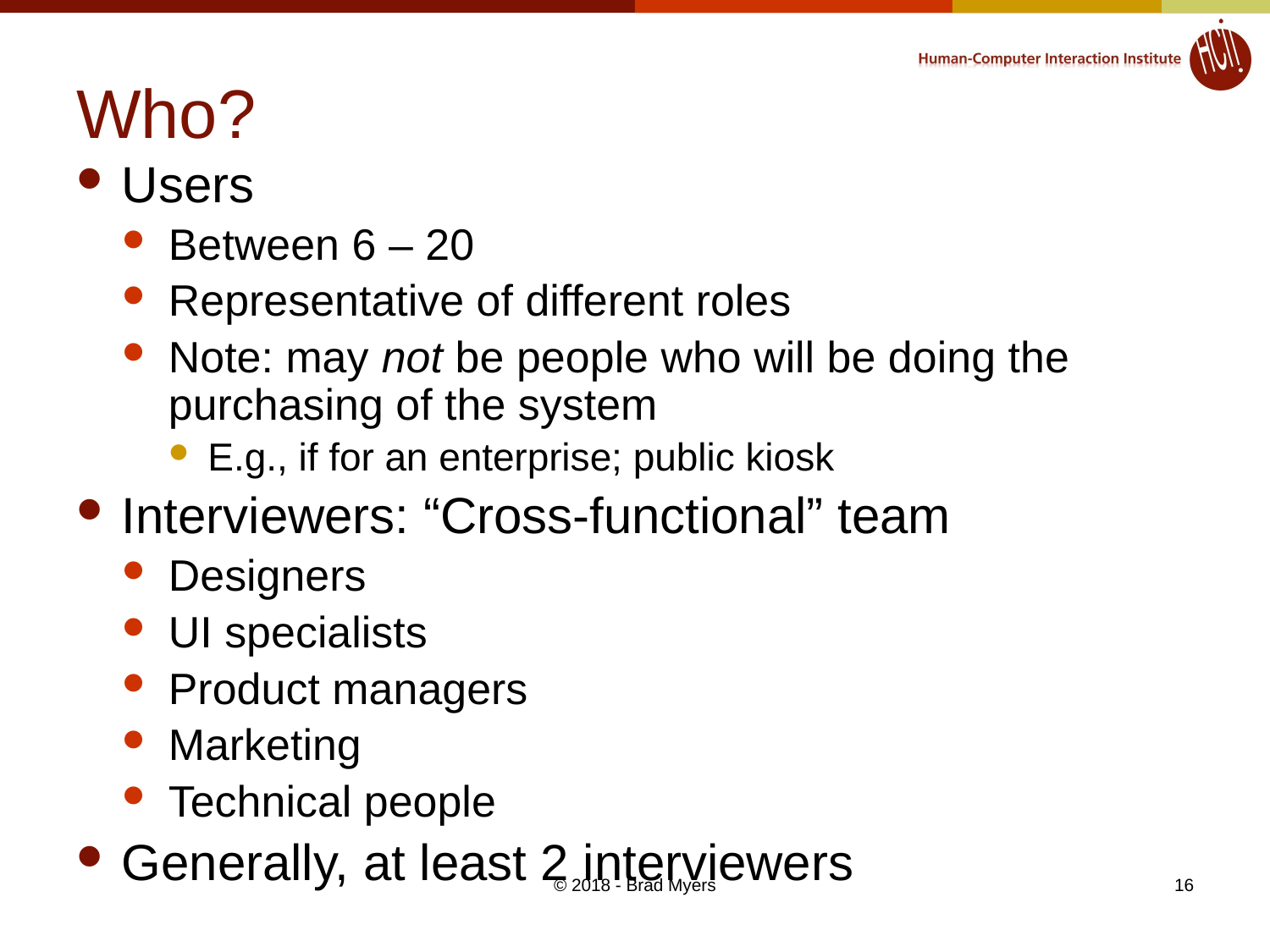

# Who?
Users
Between 6 – 20
Representative of different roles
Note: may not be people who will be doing the purchasing of the system
E.g., if for an enterprise; public kiosk
Interviewers: “Cross-functional” team
Designers
UI specialists
Product managers
Marketing
Technical people
Generally, at least 2 interviewers
© 2018 - Brad Myers
16